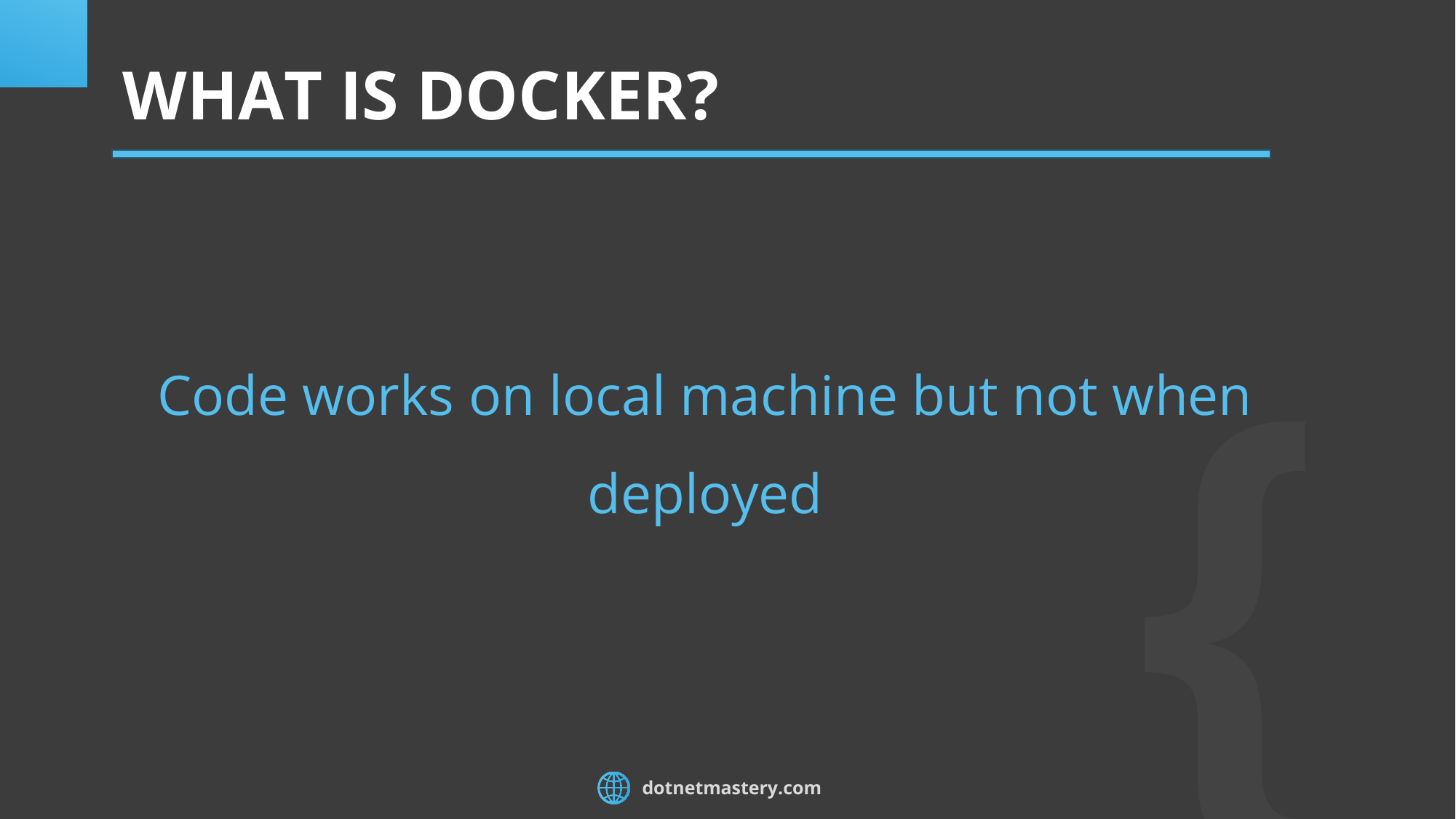

# WHAT IS DOCKER?

Code works on local machine but not when deployed

dotnetmastery.com